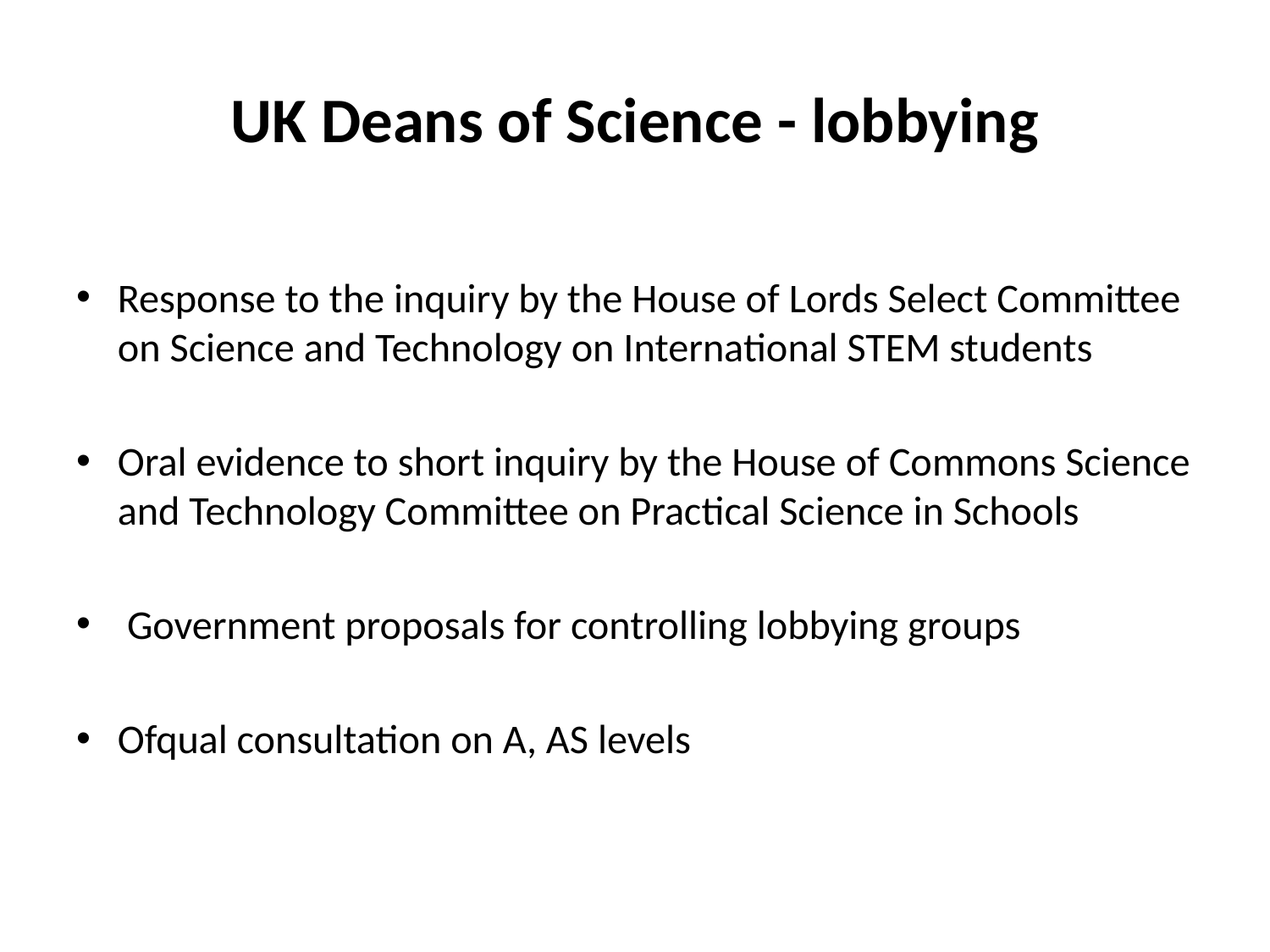

# UK Deans of Science - lobbying

Response to the inquiry by the House of Lords Select Committee on Science and Technology on International STEM students

Oral evidence to short inquiry by the House of Commons Science and Technology Committee on Practical Science in Schools

 Government proposals for controlling lobbying groups

Ofqual consultation on A, AS levels